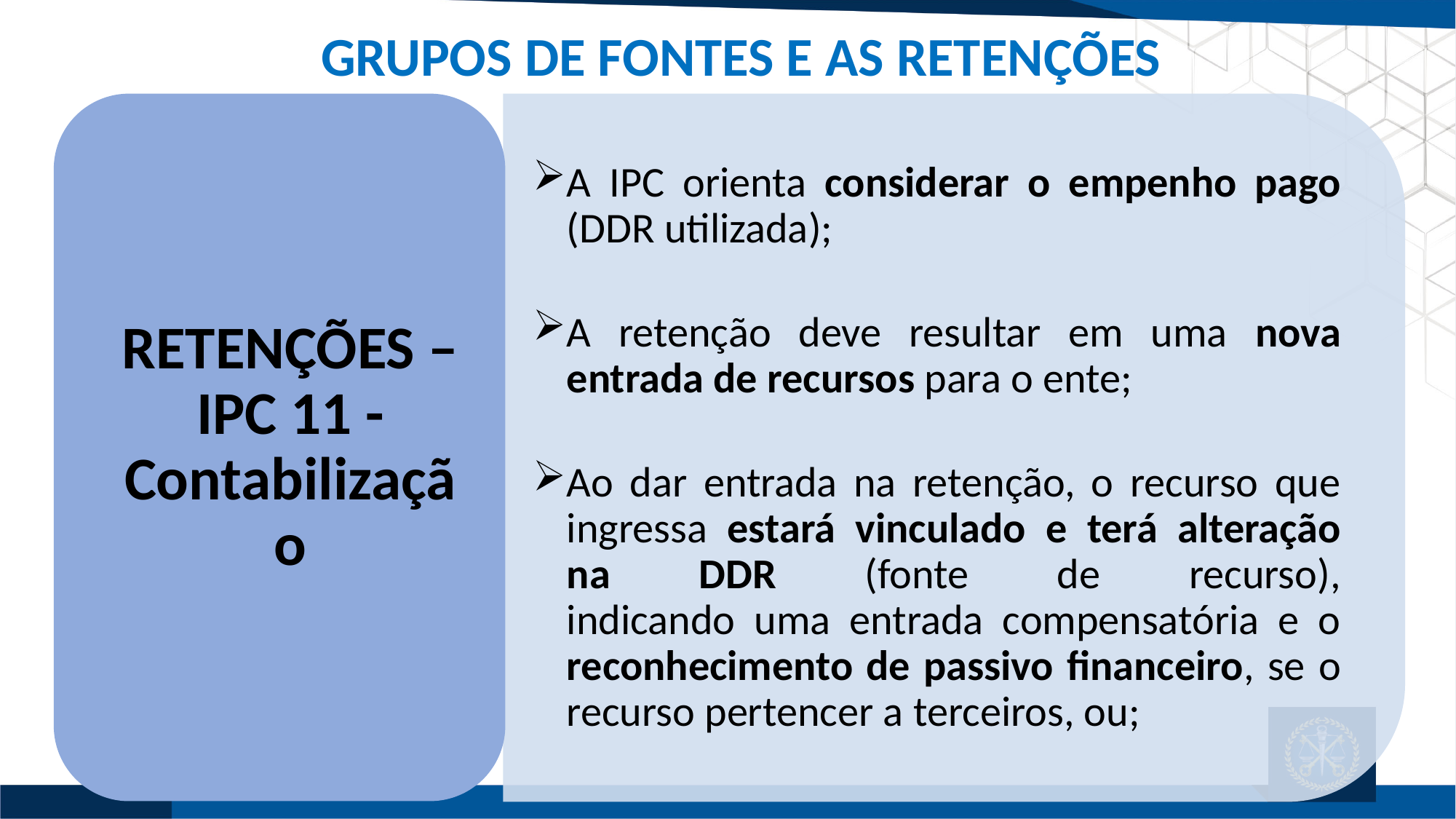

GRUPOS DE FONTES E AS RETENÇÕES
A IPC orienta considerar o empenho pago (DDR utilizada);

A retenção deve resultar em uma nova entrada de recursos para o ente;

Ao dar entrada na retenção, o recurso que ingressa estará vinculado e terá alteração na DDR (fonte de recurso),
indicando uma entrada compensatória e o reconhecimento de passivo financeiro, se o recurso pertencer a terceiros, ou;
RETENÇÕES – IPC 11 - Contabilização